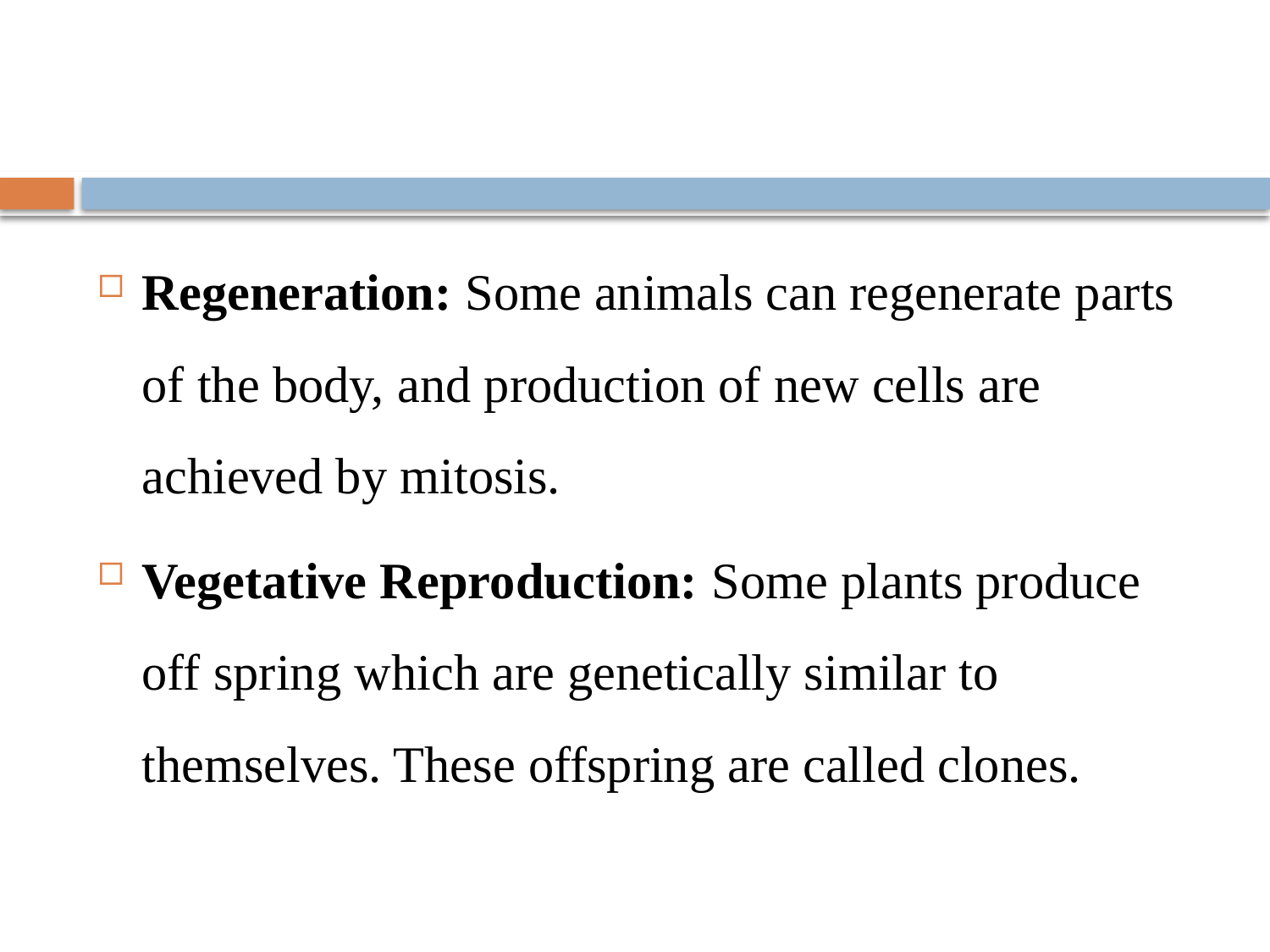

#
Regeneration: Some animals can regenerate parts of the body, and production of new cells are achieved by mitosis.
Vegetative Reproduction: Some plants produce off spring which are genetically similar to themselves. These offspring are called clones.